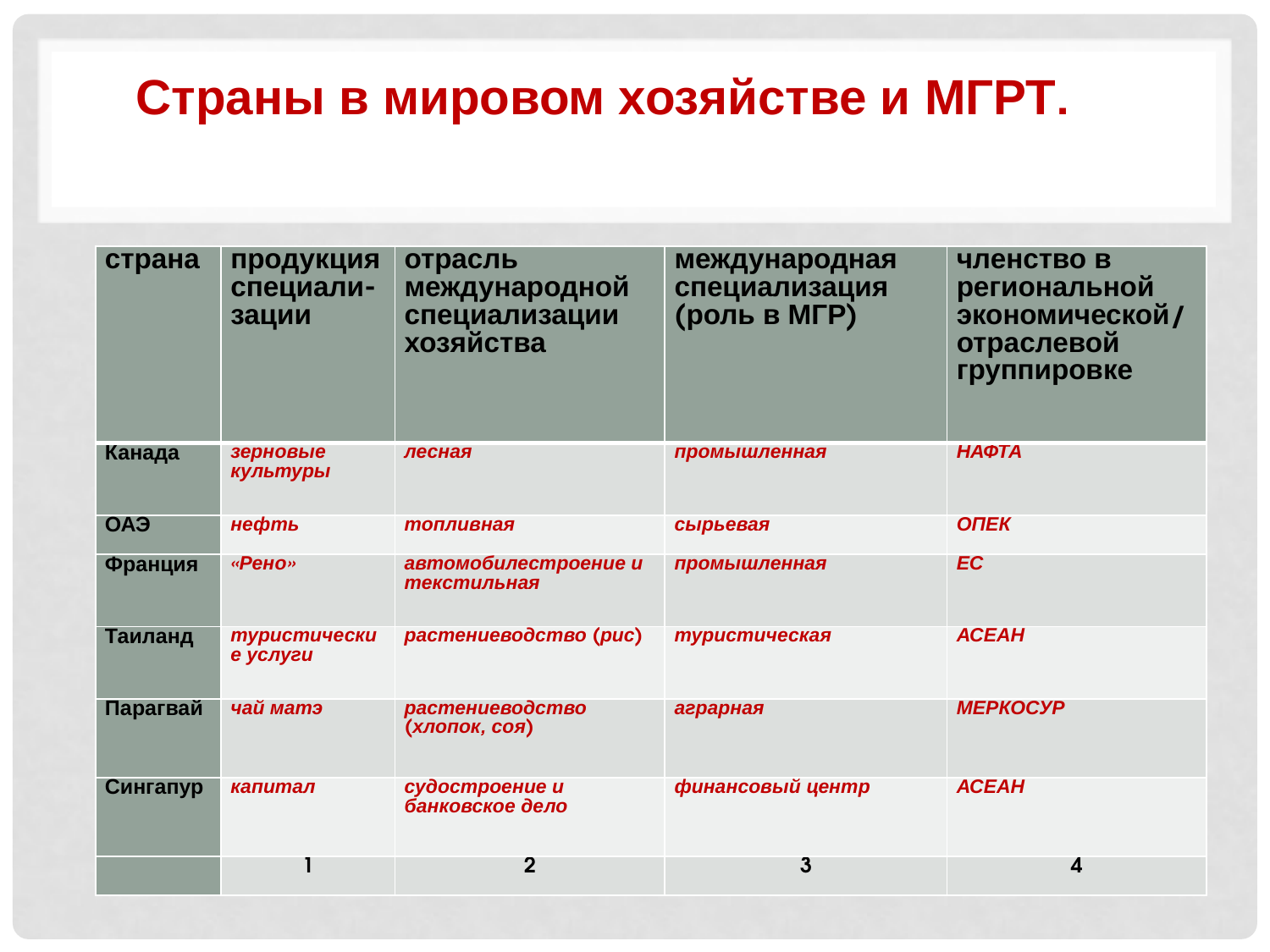

Страны в мировом хозяйстве и МГРТ.
#
| страна | продукция специали- зации | отрасль международной специализации хозяйства | международная специализация (роль в МГР) | членство в региональной экономической/отраслевой группировке |
| --- | --- | --- | --- | --- |
| Канада | зерновые культуры | лесная | промышленная | НАФТА |
| ОАЭ | нефть | топливная | сырьевая | ОПЕК |
| Франция | «Рено» | автомобилестроение и текстильная | промышленная | ЕС |
| Таиланд | туристические услуги | растениеводство (рис) | туристическая | АСЕАН |
| Парагвай | чай матэ | растениеводство (хлопок, соя) | аграрная | МЕРКОСУР |
| Сингапур | капитал | судостроение и банковское дело | финансовый центр | АСЕАН |
|  | 1 | 2 | 3 | 4 |